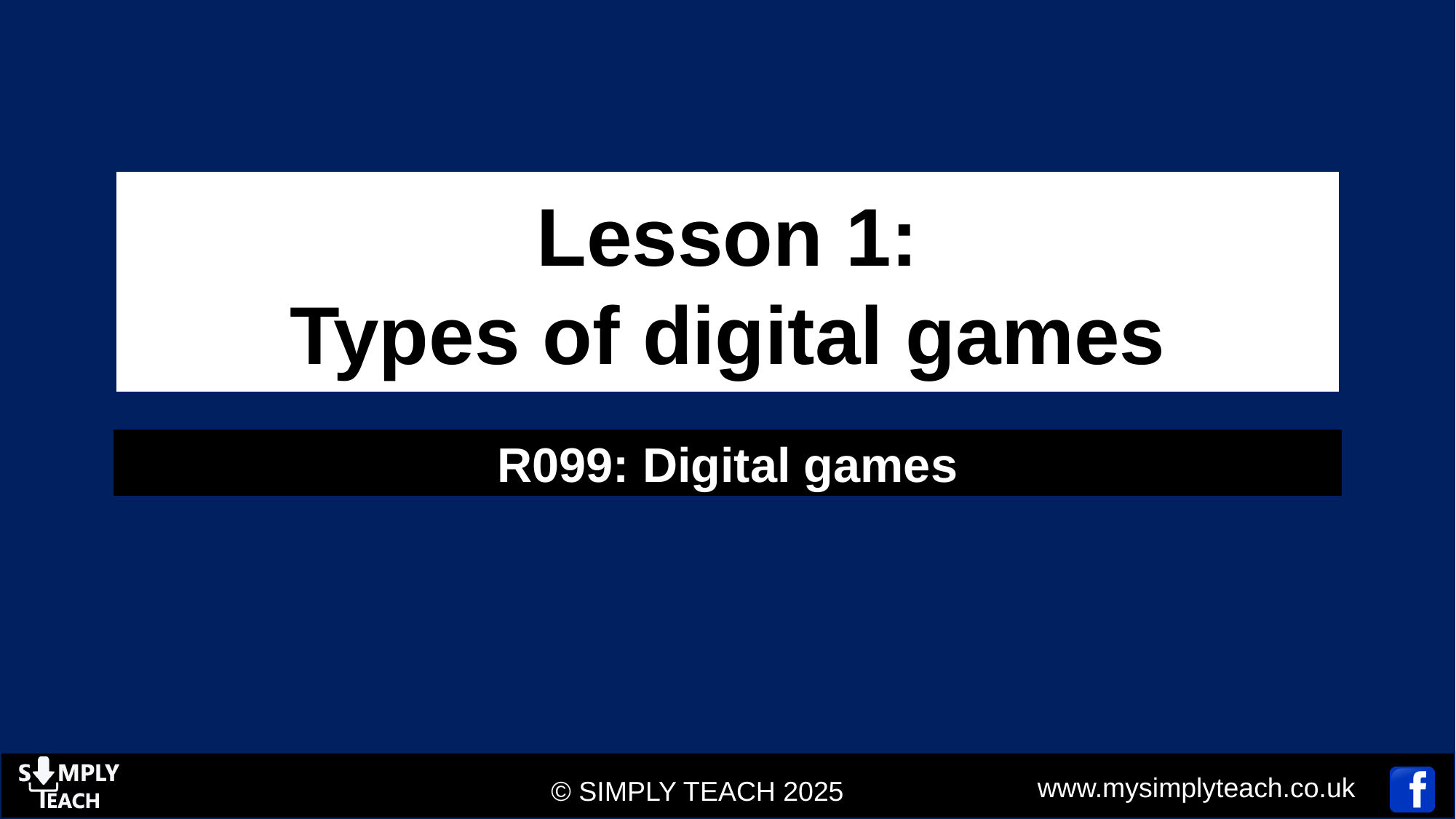

Lesson 1:
Types of digital games
R099: Digital games